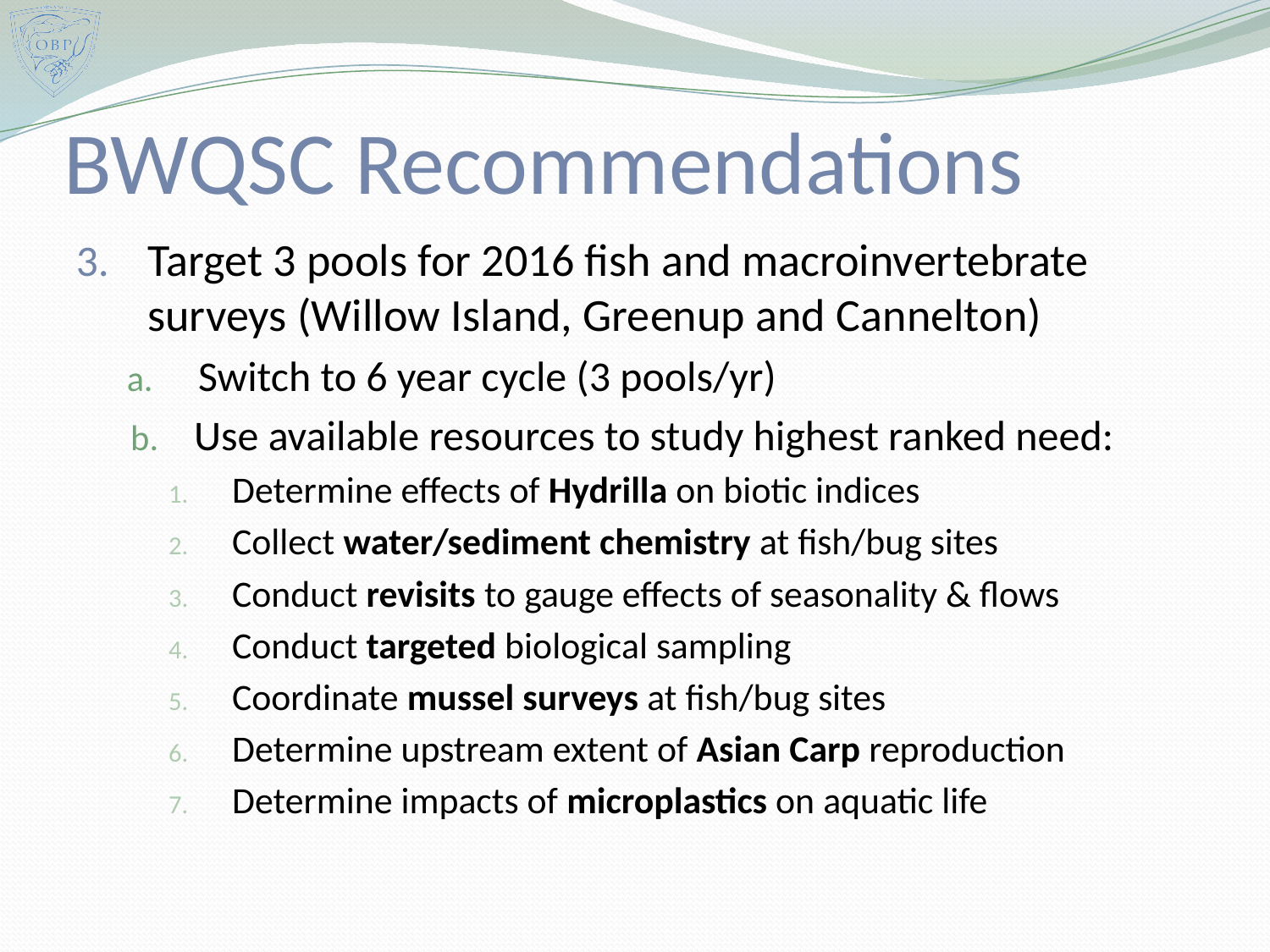

# BWQSC Recommendations
Target 3 pools for 2016 fish and macroinvertebrate surveys (Willow Island, Greenup and Cannelton)
Switch to 6 year cycle (3 pools/yr)
Use available resources to study highest ranked need:
Determine effects of Hydrilla on biotic indices
Collect water/sediment chemistry at fish/bug sites
Conduct revisits to gauge effects of seasonality & flows
Conduct targeted biological sampling
Coordinate mussel surveys at fish/bug sites
Determine upstream extent of Asian Carp reproduction
Determine impacts of microplastics on aquatic life